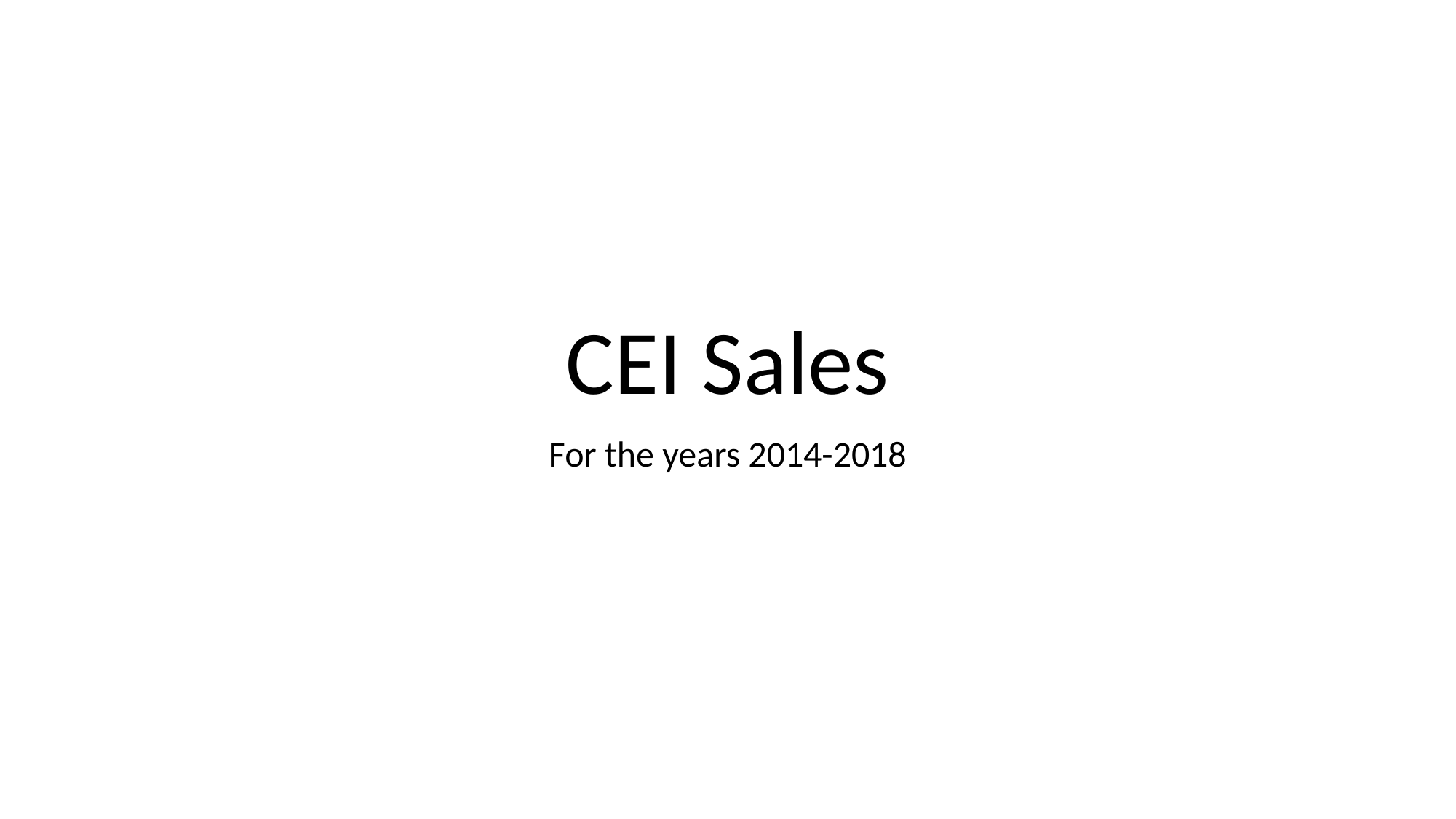

# CEI Sales
For the years 2014-2018